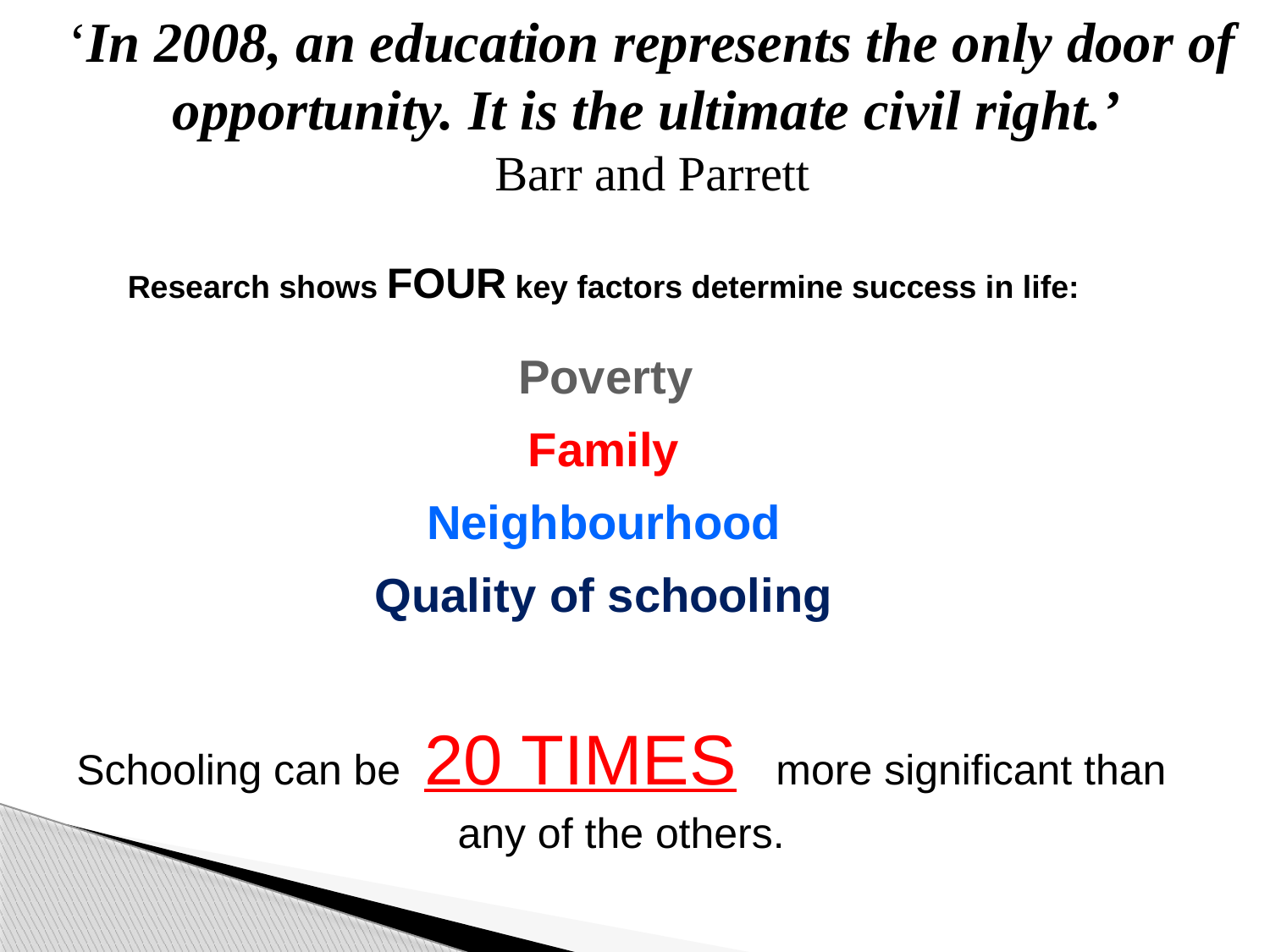

‘In 2008, an education represents the only door of opportunity. It is the ultimate civil right.’
Barr and Parrett
#

Research shows FOUR key factors determine success in life:

 Poverty
Family
Neighbourhood
Quality of schooling

	Schooling can be  20 TIMES  more significant than any of the others.